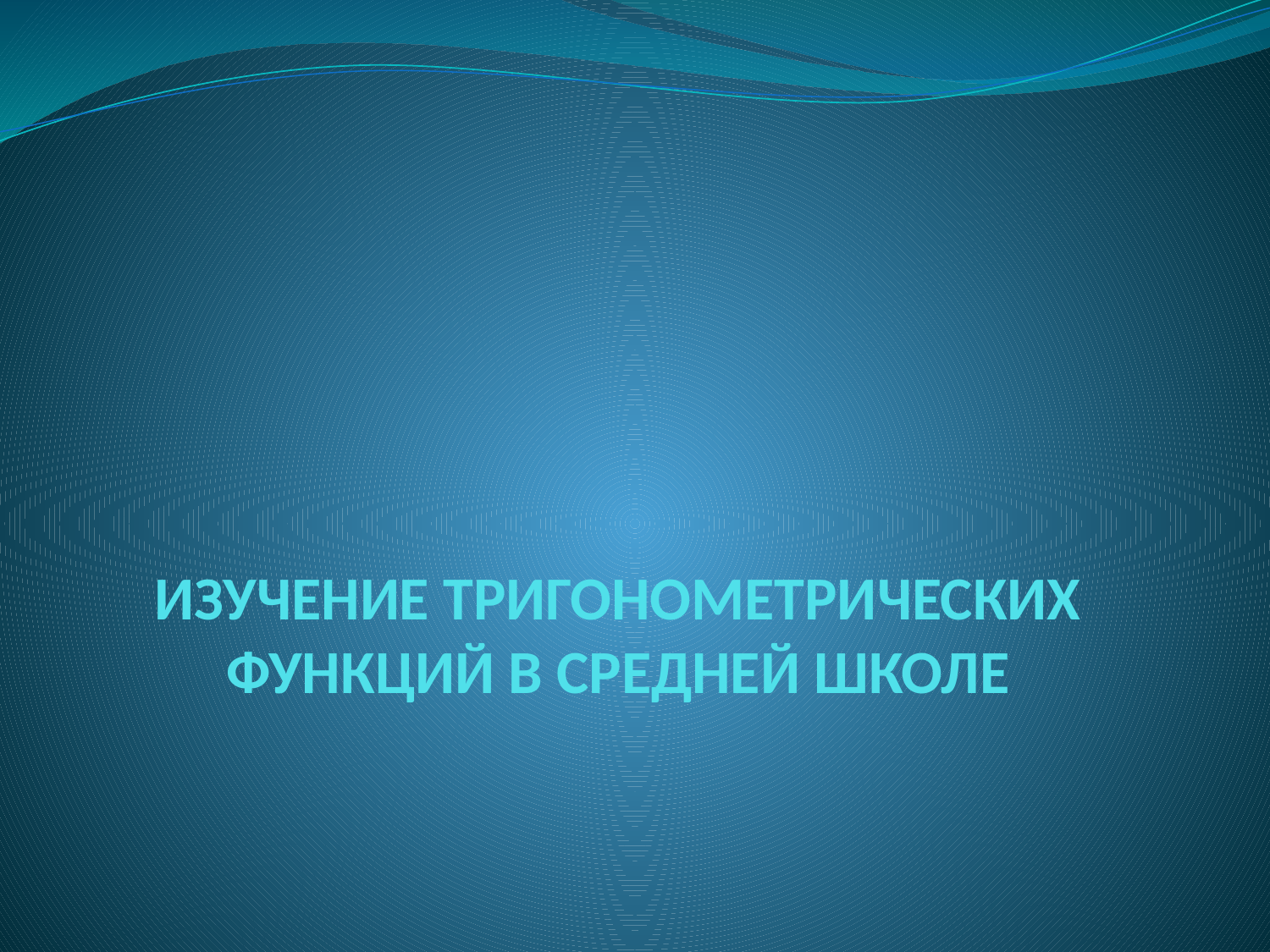

# ИЗУЧЕНИЕ ТРИГОНОМЕТРИЧЕСКИХ ФУНКЦИЙ В СРЕДНЕЙ ШКОЛЕ